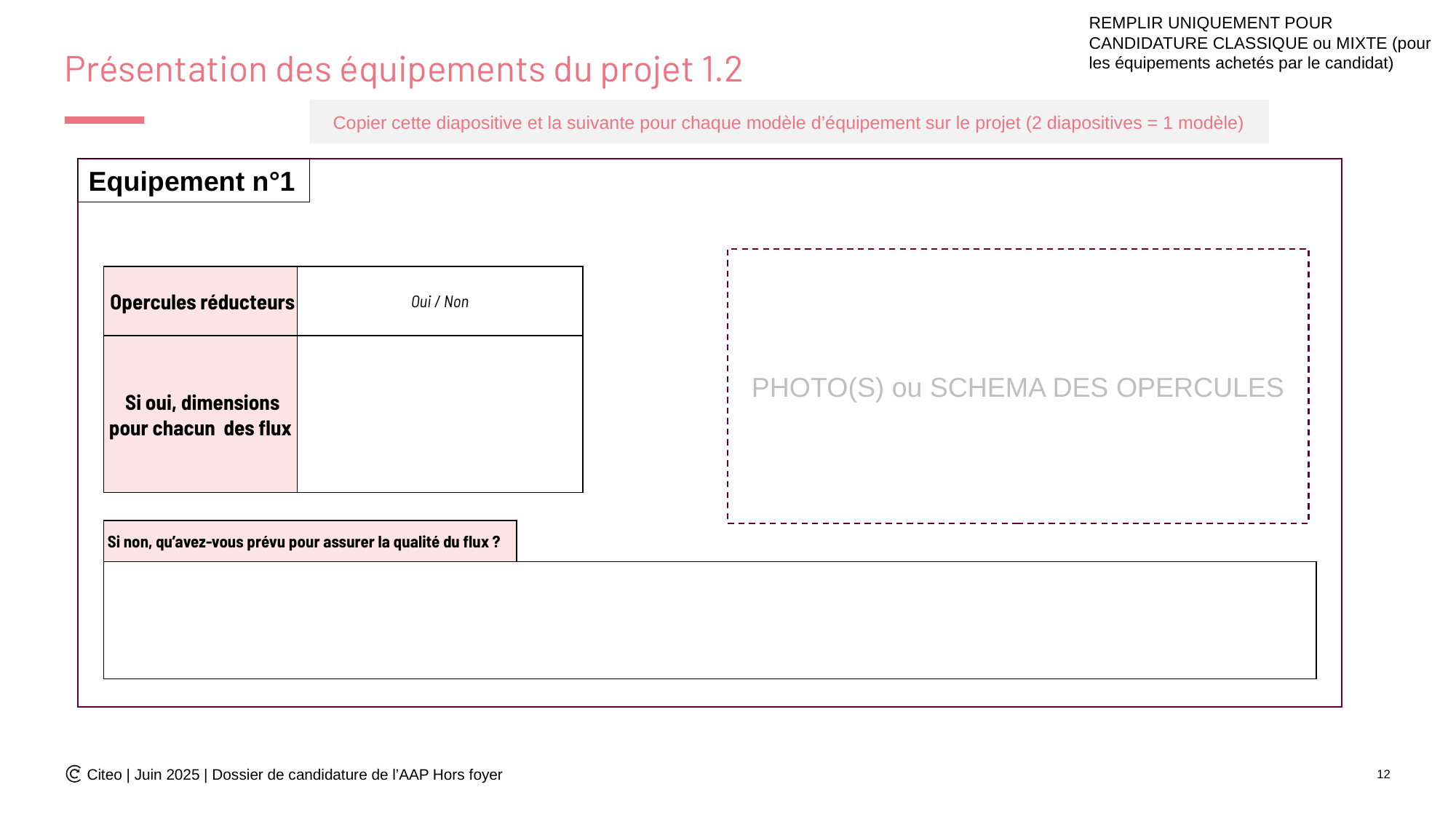

REMPLIR UNIQUEMENT POUR CANDIDATURE CLASSIQUE ou MIXTE (pour les équipements achetés par le candidat)
# Présentation des équipements du projet 1.2
Copier cette diapositive et la suivante pour chaque modèle d’équipement sur le projet (2 diapositives = 1 modèle)

Equipement n°1
PHOTO(S) ou SCHEMA DES OPERCULES
| Opercules réducteurs | Oui / Non |
| --- | --- |
| Si oui, dimensions pour chacun des flux |  |
| Si non, qu’avez-vous prévu pour assurer la qualité du flux ? |  |
| --- | --- |
|  |  |
Citeo | Juin 2025 | Dossier de candidature de l’AAP Hors foyer
12